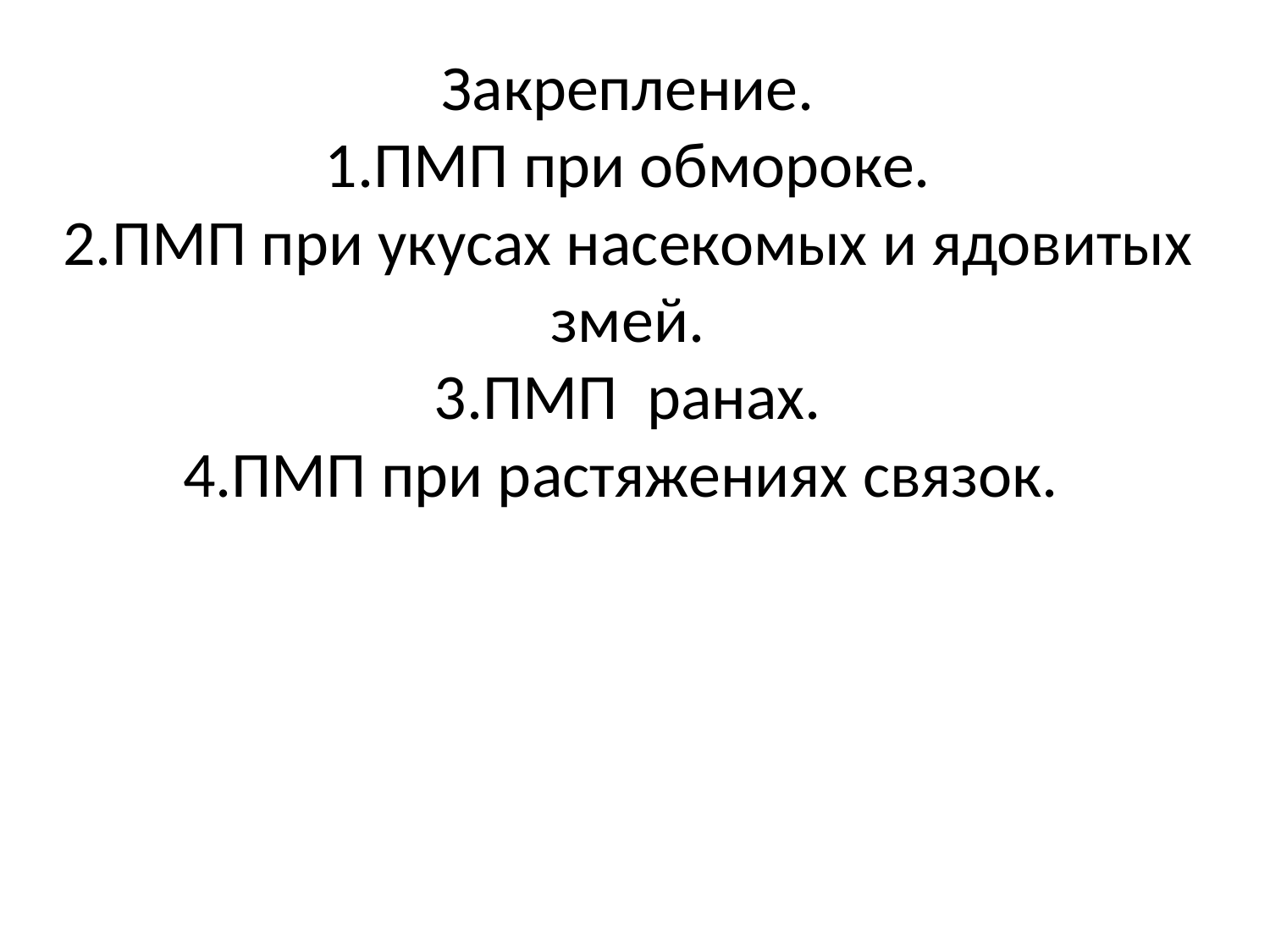

# Закрепление. 1.ПМП при обмороке. 2.ПМП при укусах насекомых и ядовитых змей. 3.ПМП  ранах. 4.ПМП при растяжениях связок.